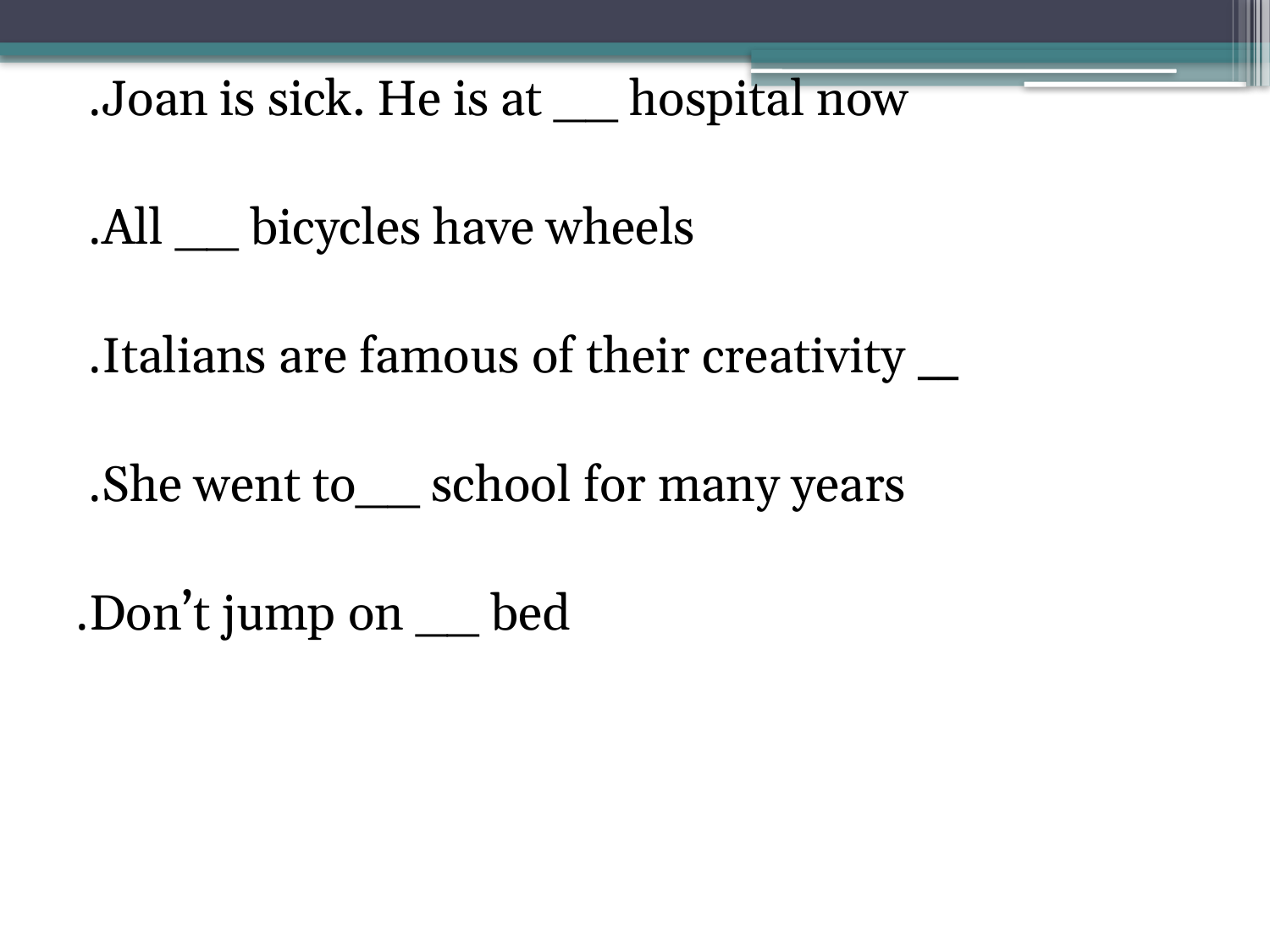

Joan is sick. He is at __ hospital now.

All __ bicycles have wheels.

__ Italians are famous of their creativity.

She went to__ school for many years.

Don’t jump on __ bed.